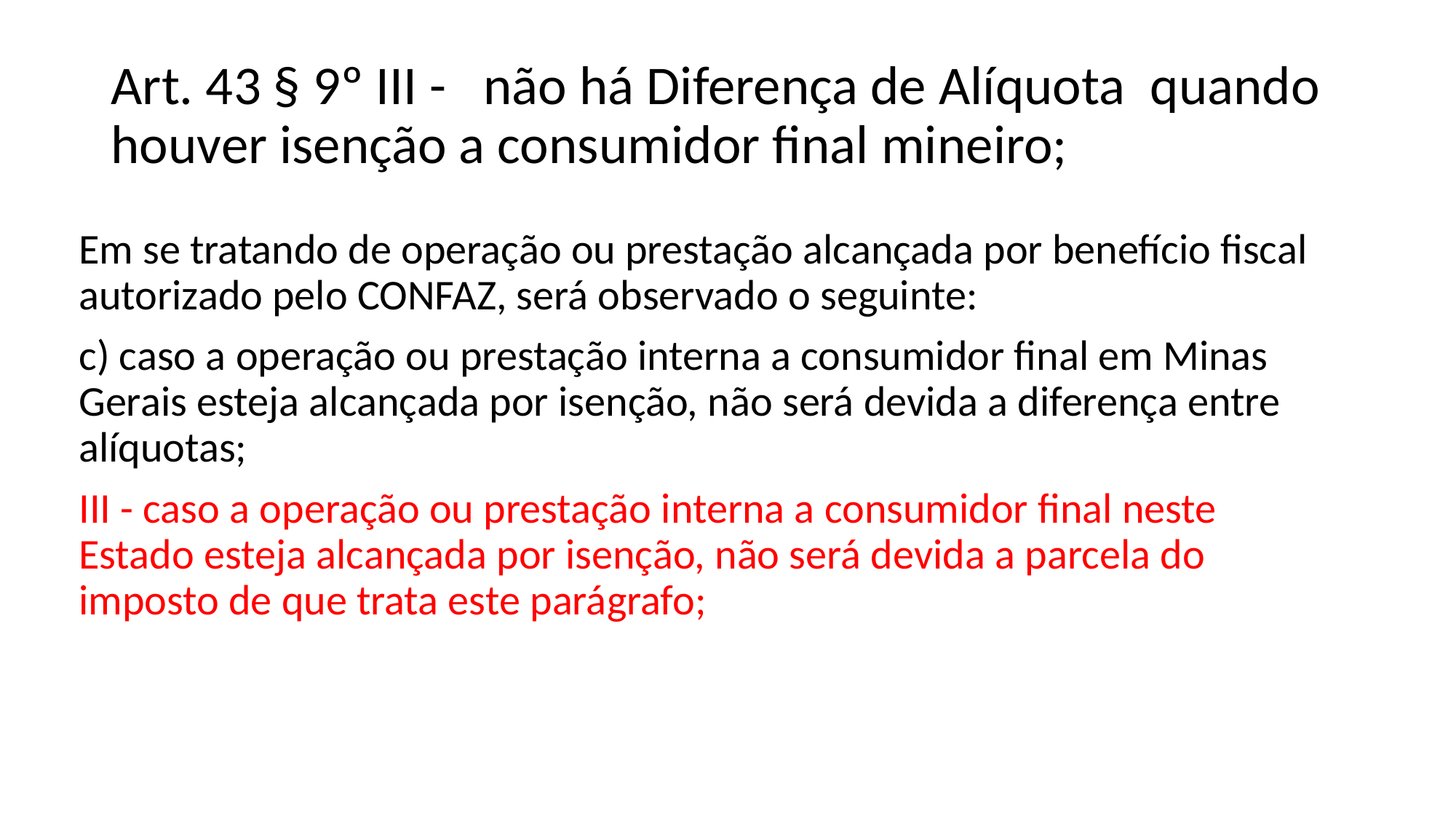

# Art. 43 § 9º III -   não há Diferença de Alíquota  quando houver isenção a consumidor final mineiro;
Em se tratando de operação ou prestação alcançada por benefício fiscal autorizado pelo CONFAZ, será observado o seguinte:
c) caso a operação ou prestação interna a consumidor final em Minas Gerais esteja alcançada por isenção, não será devida a diferença entre alíquotas;
III - caso a operação ou prestação interna a consumidor final neste Estado esteja alcançada por isenção, não será devida a parcela do imposto de que trata este parágrafo;